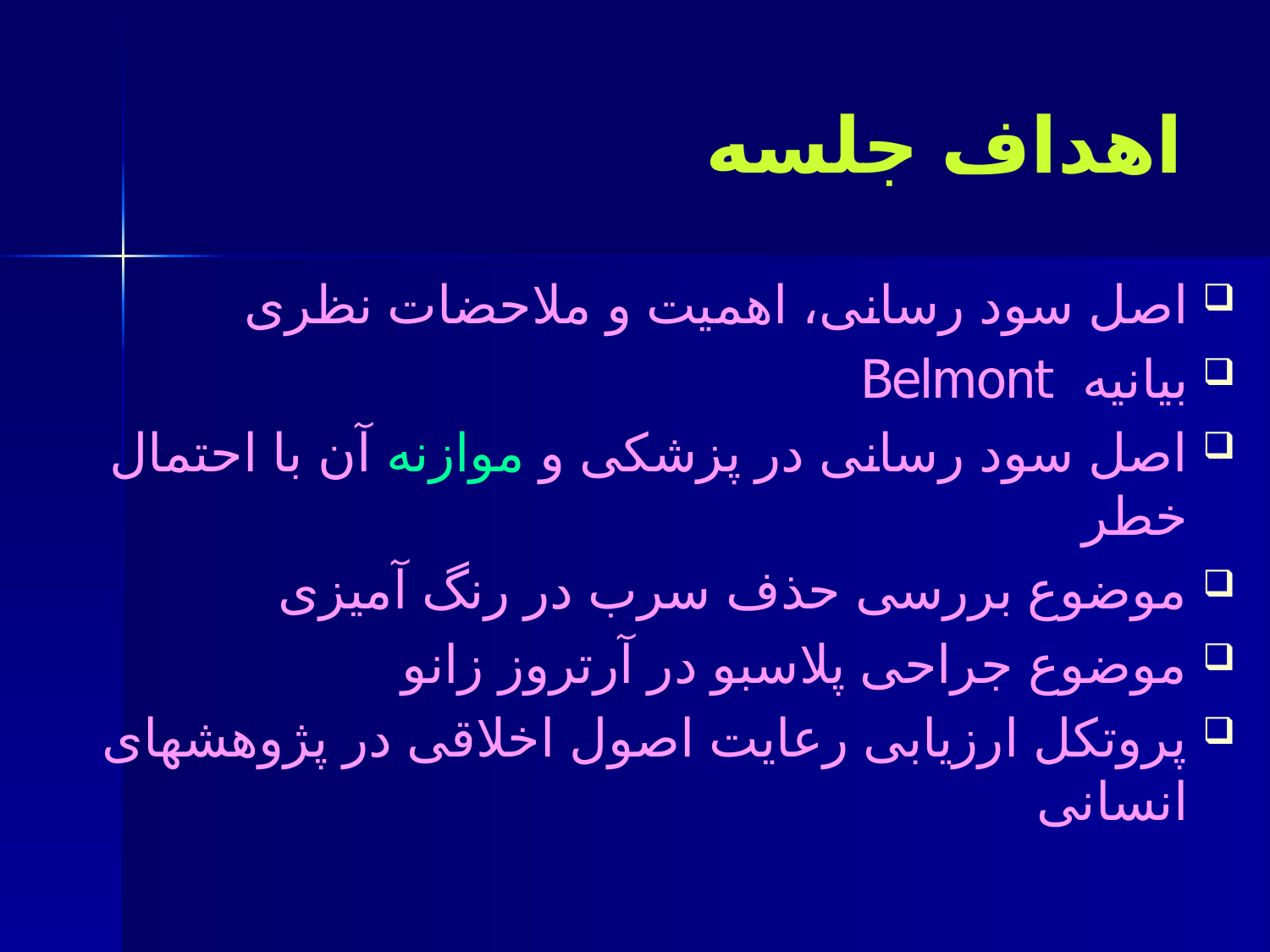

# اهداف جلسه
اصل سود رسانی، اهمیت و ملاحضات نظری
بیانیه  Belmont
اصل سود رسانی در پزشکی و موازنه آن با احتمال خطر
موضوع بررسی حذف سرب در رنگ آمیزی
موضوع جراحی پلاسبو در آرتروز زانو
پروتکل ارزیابی رعایت اصول اخلاقی در پژوهشهای انسانی